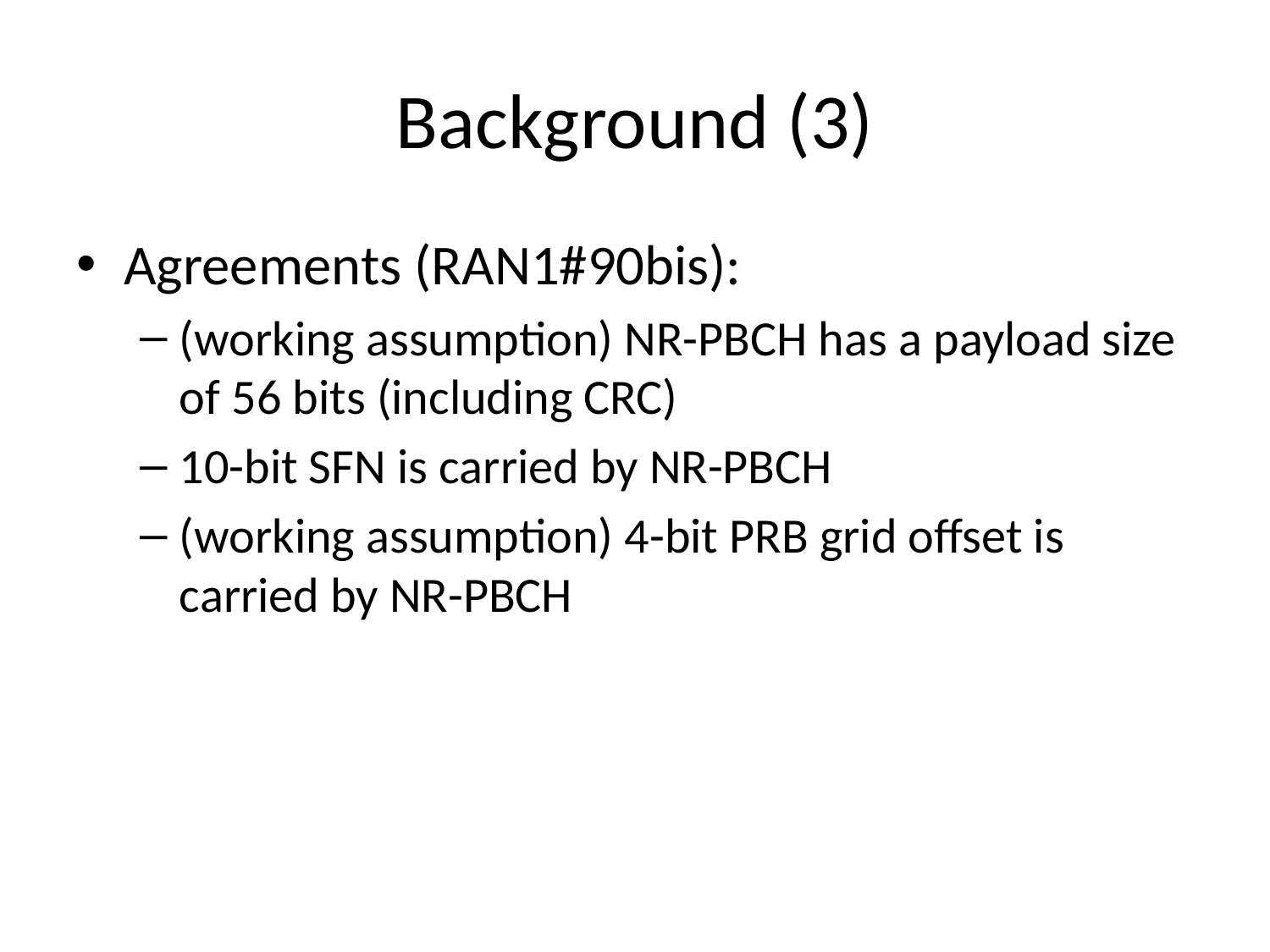

# Background (3)
Agreements (RAN1#90bis):
(working assumption) NR-PBCH has a payload size of 56 bits (including CRC)
10-bit SFN is carried by NR-PBCH
(working assumption) 4-bit PRB grid offset is carried by NR-PBCH